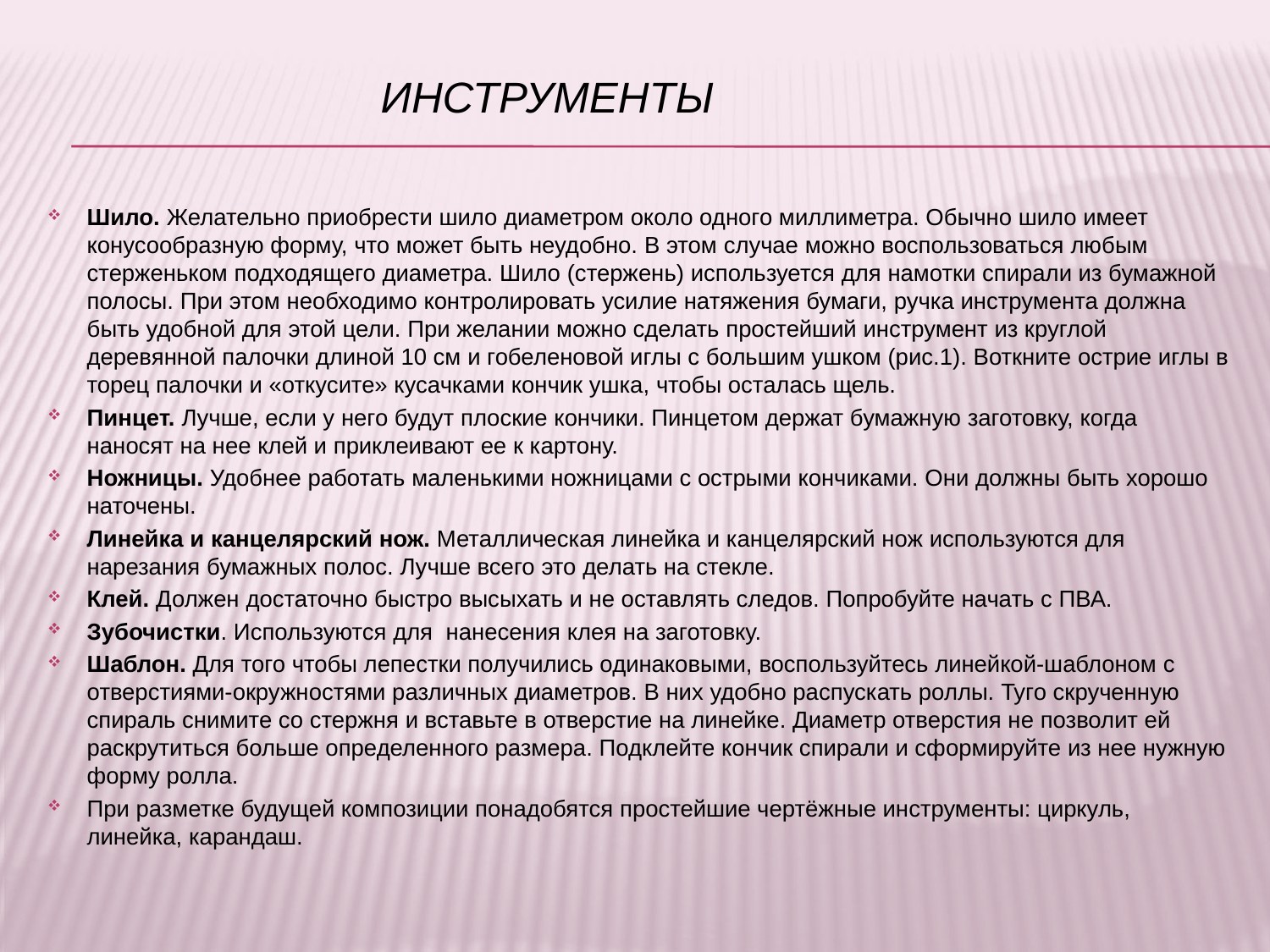

# Инструменты
Шило. Желательно приобрести шило диаметром около одного миллиметра. Обычно шило имеет конусообразную форму, что может быть неудобно. В этом случае можно воспользоваться любым стерженьком подходящего диаметра. Шило (стержень) используется для намотки спирали из бумажной полосы. При этом необходимо контролировать усилие натяжения бумаги, ручка инструмента должна быть удобной для этой цели. При желании можно сделать простейший инструмент из круглой деревянной палочки длиной 10 см и гобеленовой иглы с большим ушком (рис.1). Воткните острие иглы в торец палочки и «откусите» кусачками кончик ушка, чтобы осталась щель.
Пинцет. Лучше, если у него будут плоские кончики. Пинцетом держат бумажную заготовку, когда наносят на нее клей и приклеивают ее к картону.
Ножницы. Удобнее работать маленькими ножницами с острыми кончиками. Они должны быть хорошо наточены.
Линейка и канцелярский нож. Металлическая линейка и канцелярский нож используются для нарезания бумажных полос. Лучше всего это делать на стекле.
Клей. Должен достаточно быстро высыхать и не оставлять следов. Попробуйте начать с ПВА.
Зубочистки. Используются для  нанесения клея на заготовку.
Шаблон. Для того чтобы лепестки получились одинаковыми, воспользуйтесь линейкой-шаблоном с отверстиями-окружностями различных диаметров. В них удобно распускать роллы. Туго скрученную спираль снимите со стержня и вставьте в отверстие на линейке. Диаметр отверстия не позволит ей раскрутиться больше определенного размера. Подклейте кончик спирали и сформируйте из нее нужную форму ролла.
При разметке будущей композиции понадобятся простейшие чертёжные инструменты: циркуль, линейка, карандаш.